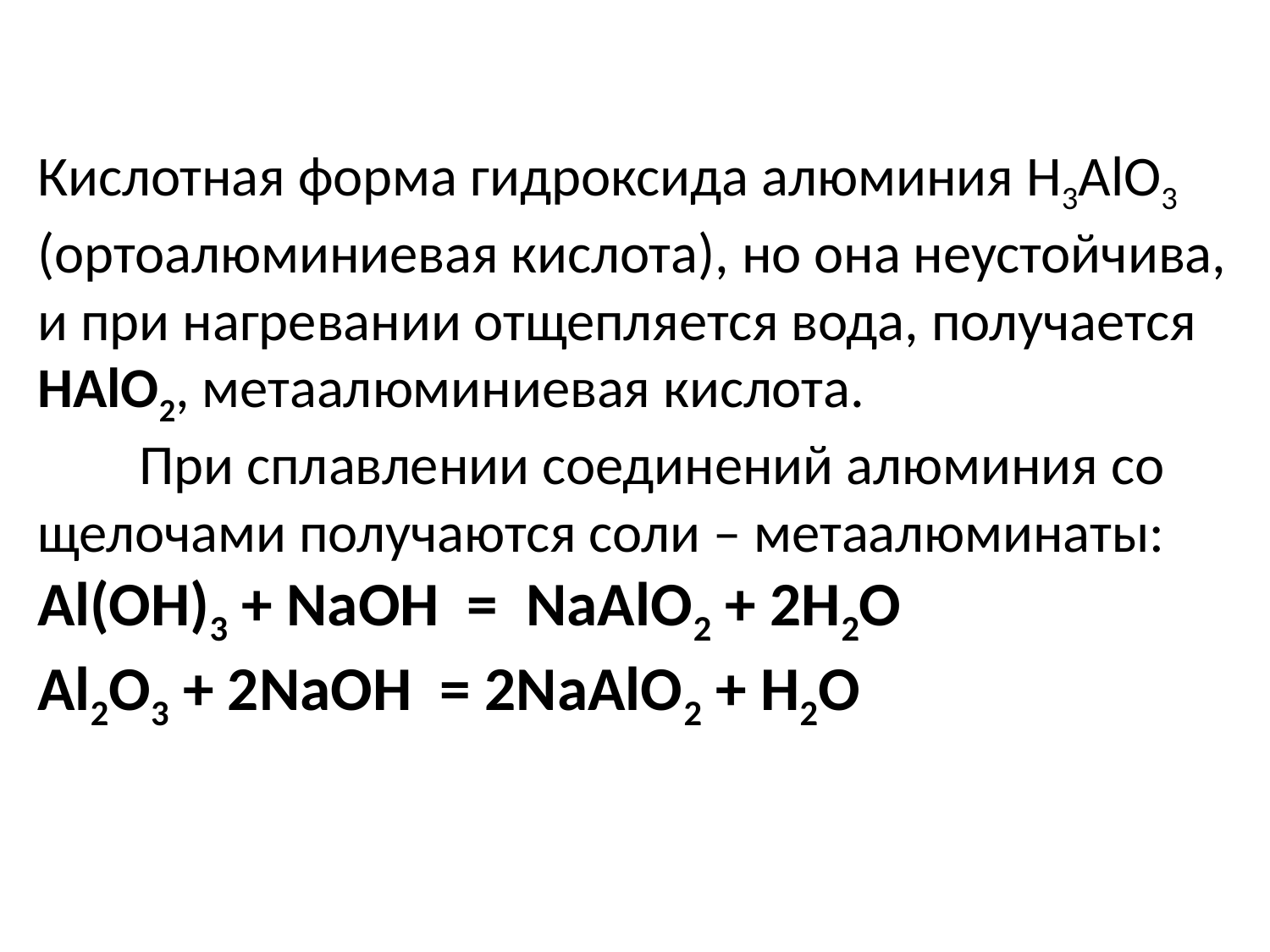

# Кислотная форма гидроксида алюминия H3AlO3 (ортоалюминиевая кислота), но она неустойчива, и при нагревании отщепляется вода, получается  HAlO2, метаалюминиевая кислота. При сплавлении соединений алюминия со щелочами получаются соли – метаалюминаты: Al(OH)3 + NaOH  =  NaAlO2 + 2H2O Al2O3 + 2NaOH  = 2NaAlO2 + H2O